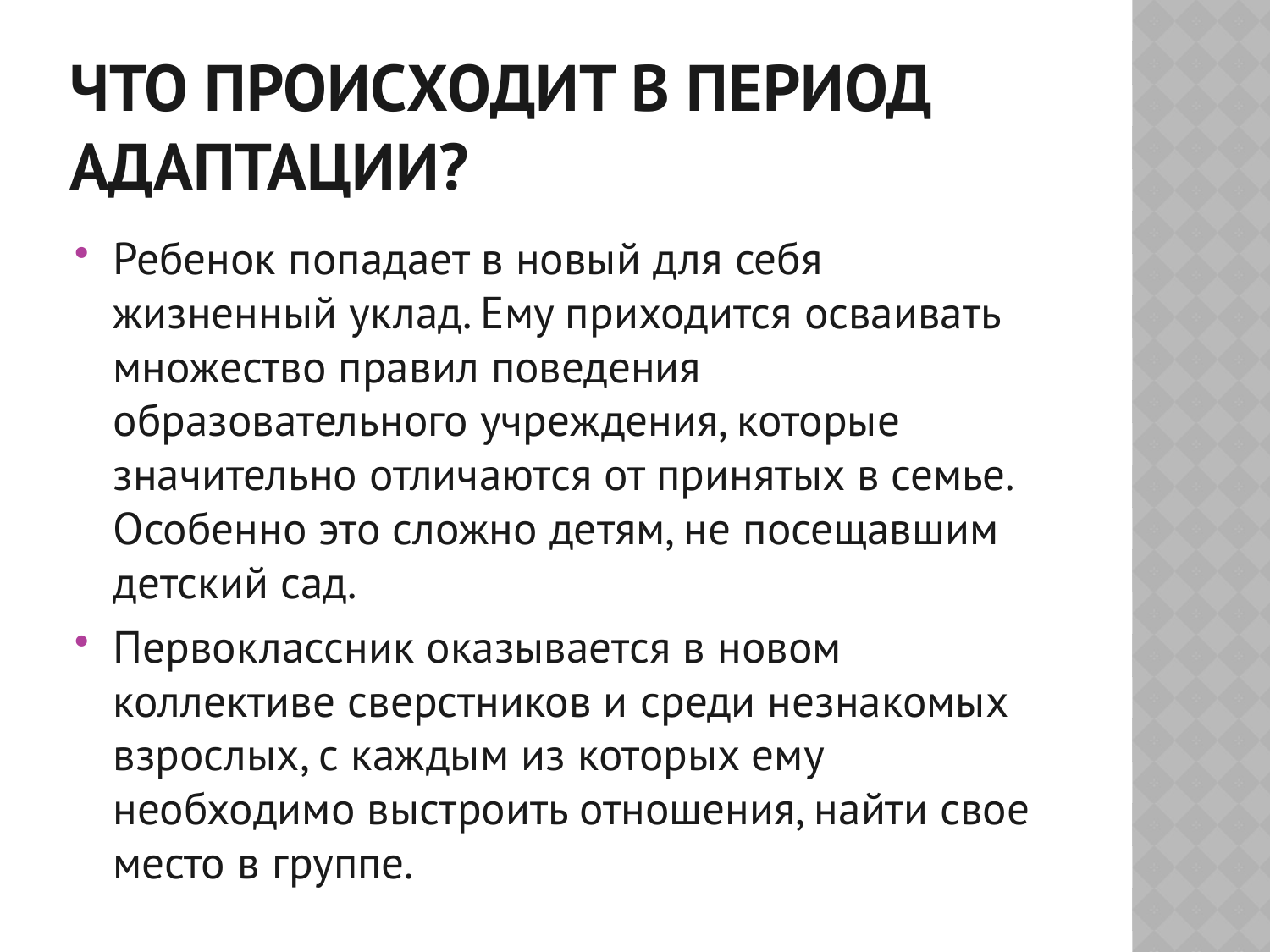

# Что происходит в период адаптации?
Ребенок попадает в новый для себя жизненный уклад. Ему приходится осваивать множество правил поведения образовательного учреждения, которые значительно отличаются от принятых в семье. Особенно это сложно детям, не посещавшим детский сад.
Первоклассник оказывается в новом коллективе сверстников и среди незнакомых взрослых, с каждым из которых ему необходимо выстроить отношения, найти свое место в группе.